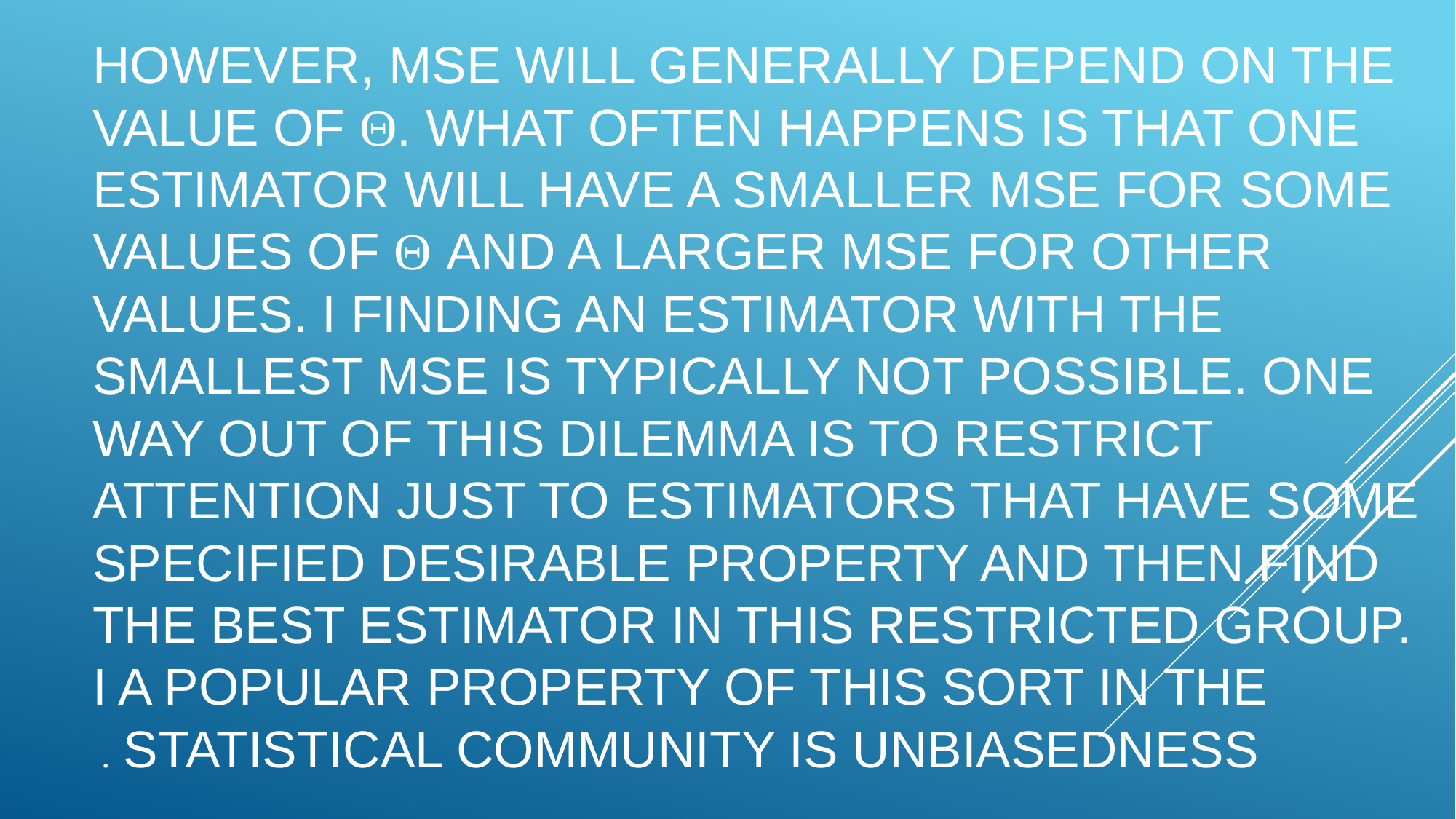

# However, MSE will generally depend on the value of θ. What often happens is that one estimator will have a smaller MSE for some values of θ and a larger MSE for other values. I Finding an estimator with the smallest MSE is typically not possible. One way out of this dilemma is to restrict attention just to estimators that have some specified desirable property and then find the best estimator in this restricted group. I A popular property of this sort in the statistical community is unbiasedness .